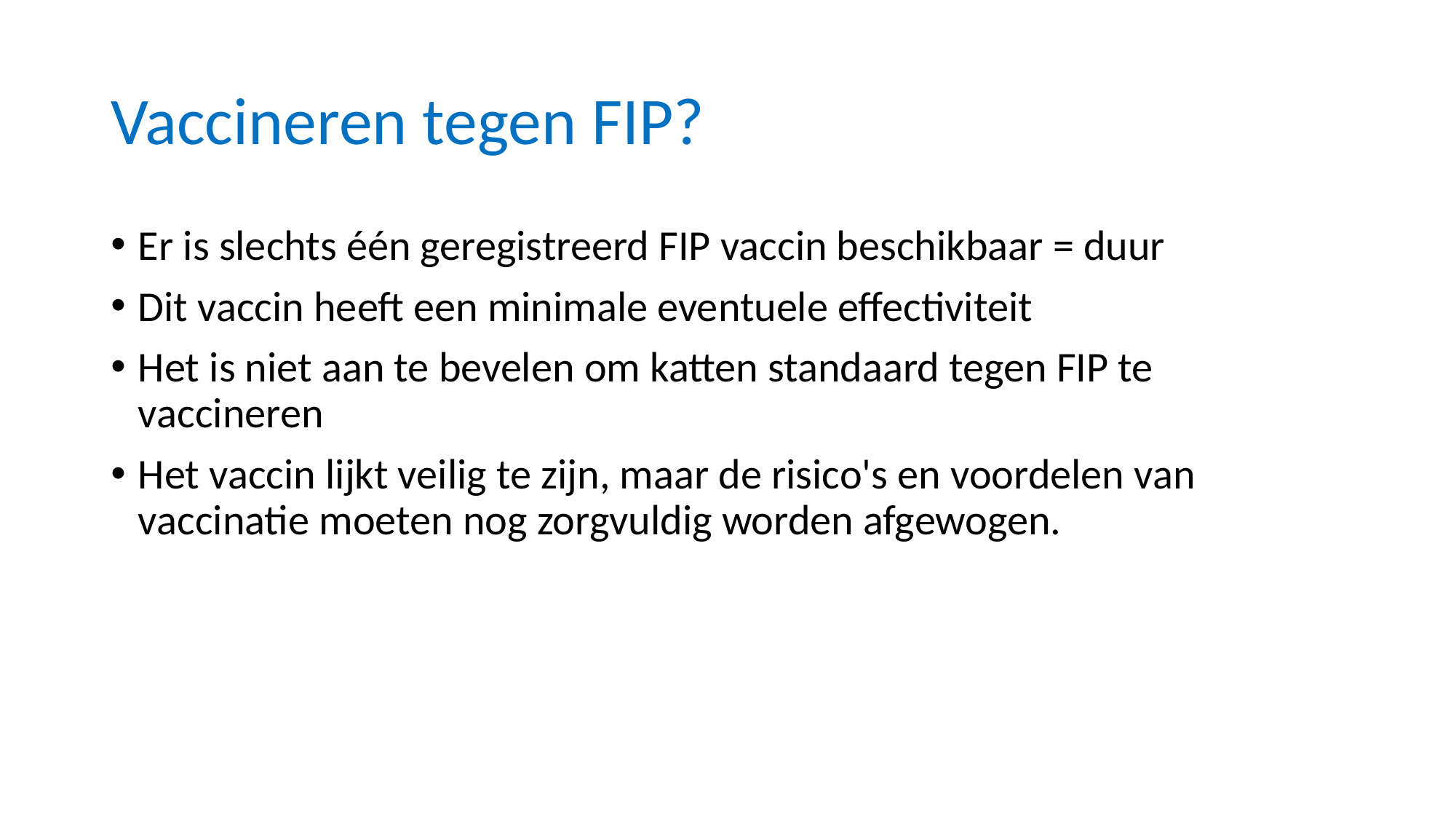

# Vaccineren tegen FIP?
Er is slechts één geregistreerd FIP vaccin beschikbaar = duur
Dit vaccin heeft een minimale eventuele effectiviteit
Het is niet aan te bevelen om katten standaard tegen FIP te vaccineren
Het vaccin lijkt veilig te zijn, maar de risico's en voordelen van vaccinatie moeten nog zorgvuldig worden afgewogen.